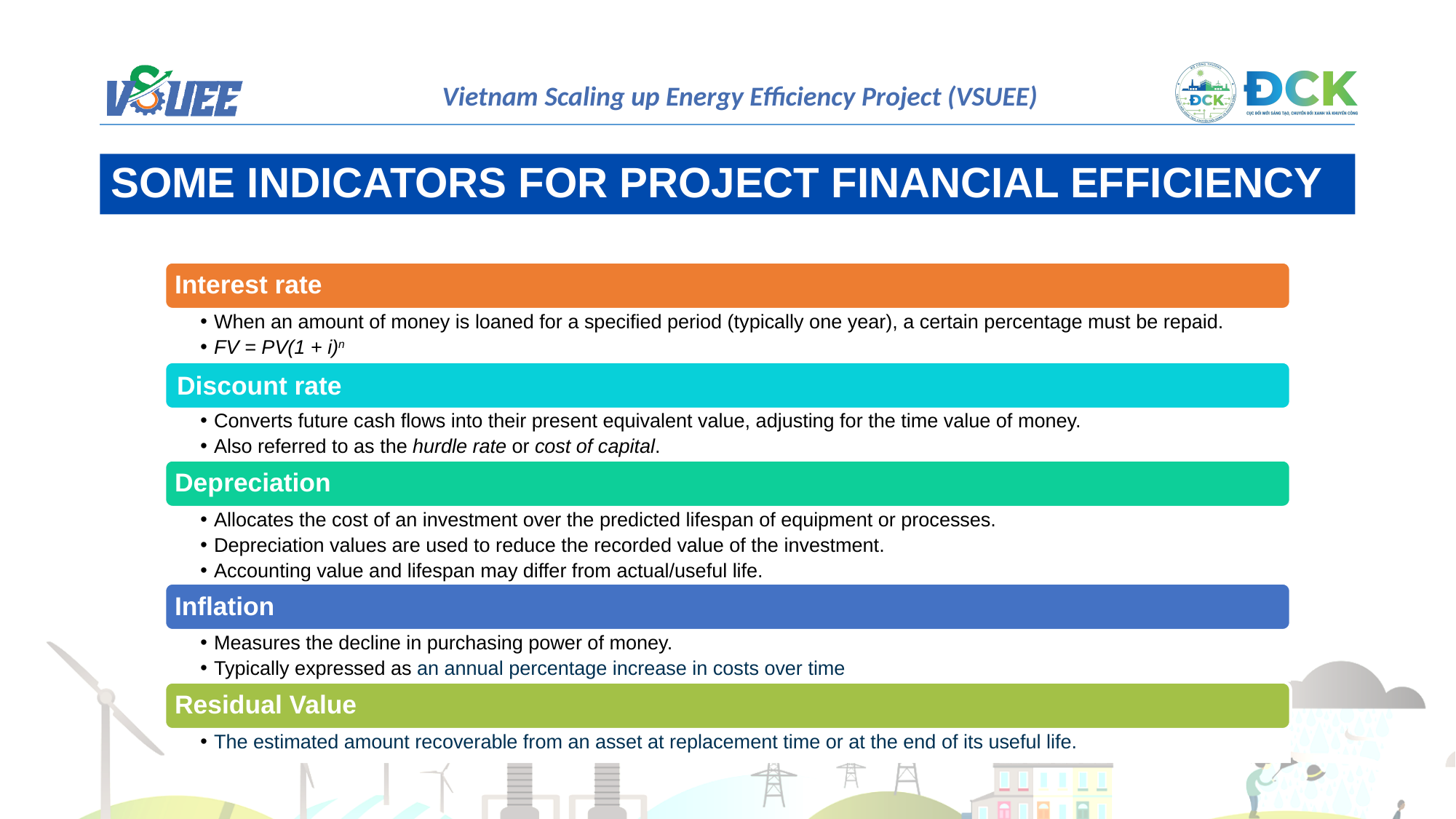

SOME INDICATORS FOR PROJECT FINANCIAL EFFICIENCY

Interest rate

When an amount of money is loaned for a specified period (typically one year), a certain percentage must be repaid.
FV = PV(1 + i)n

Discount rate

Converts future cash flows into their present equivalent value, adjusting for the time value of money.
Also referred to as the hurdle rate or cost of capital.

Depreciation

Allocates the cost of an investment over the predicted lifespan of equipment or processes.
Depreciation values are used to reduce the recorded value of the investment.
Accounting value and lifespan may differ from actual/useful life.

Inflation

Measures the decline in purchasing power of money.
Typically expressed as an annual percentage increase in costs over time

Residual Value

The estimated amount recoverable from an asset at replacement time or at the end of its useful life.